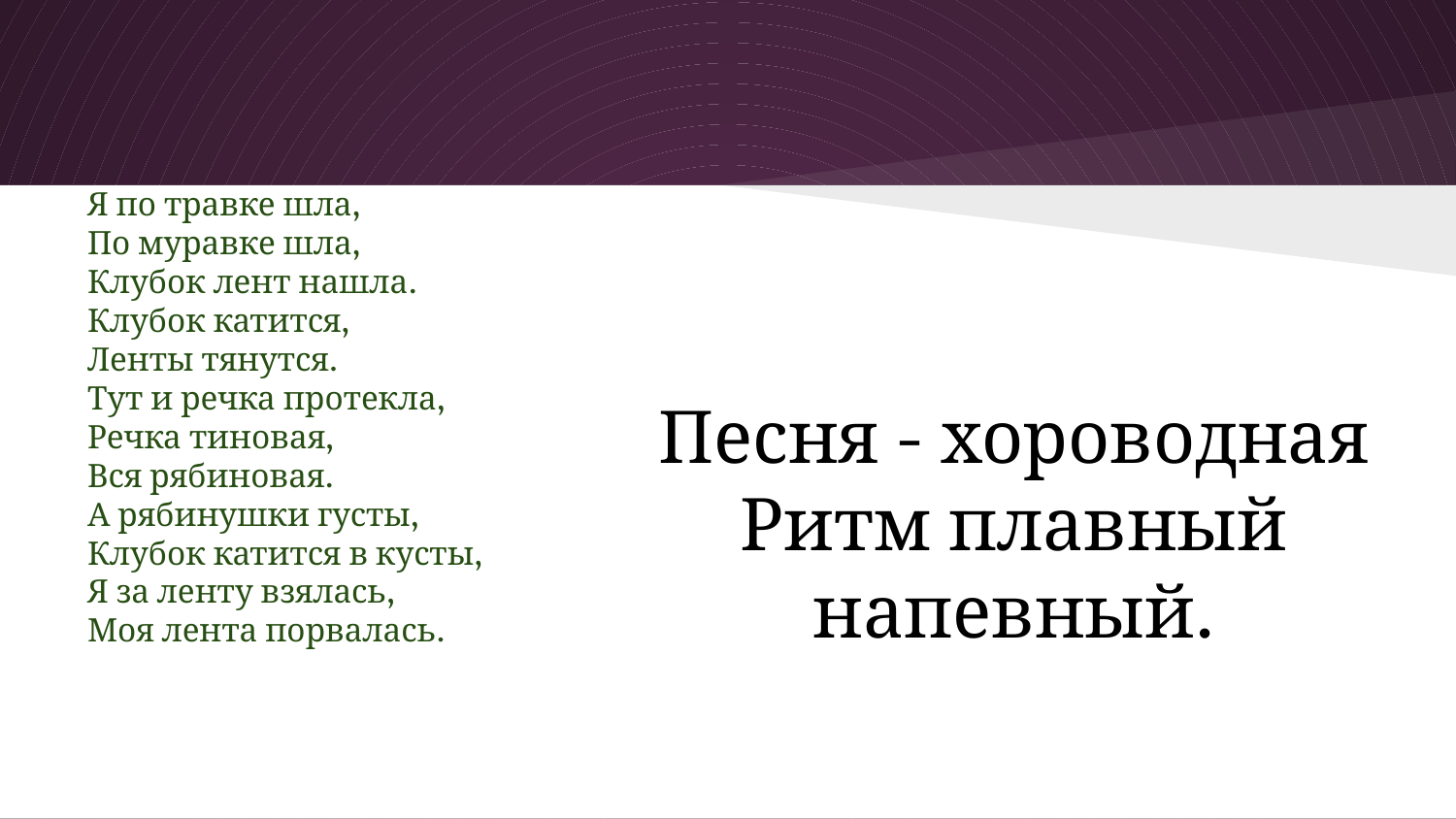

#
Я по травке шла,
По муравке шла,
Клубок лент нашла.
Клубок катится,
Ленты тянутся.
Тут и речка протекла,
Речка тиновая,
Вся рябиновая.
А рябинушки густы,
Клубок катится в кусты,
Я за ленту взялась,
Моя лента порвалась.

Песня - хороводная
Ритм плавный напевный.